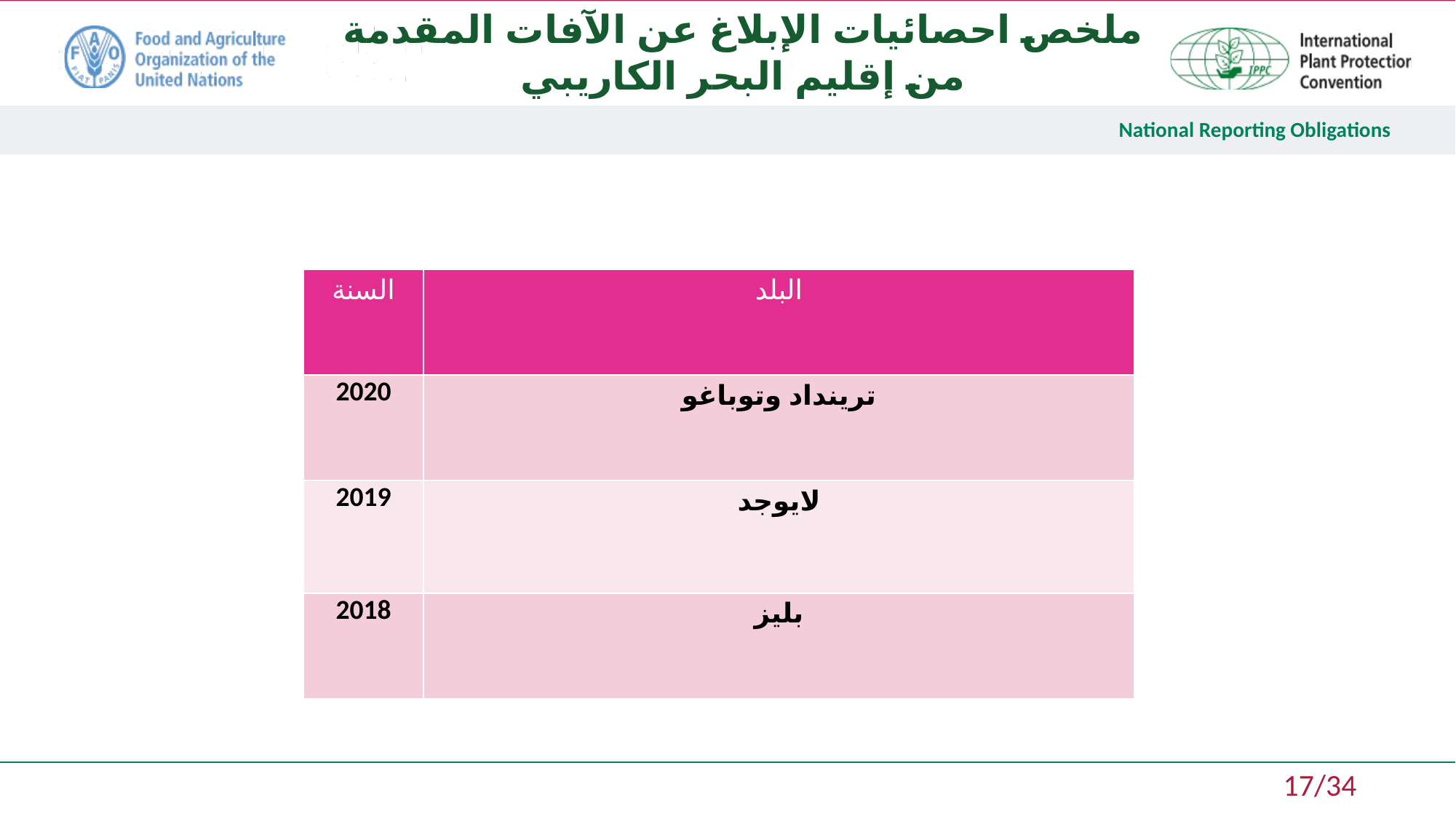

ملخص احصائيات الإبلاغ عن الآفات المقدمة من إقليم البحر الكاريبي
| السنة | البلد |
| --- | --- |
| 2020 | ترينداد وتوباغو |
| 2019 | لايوجد |
| 2018 | بليز |